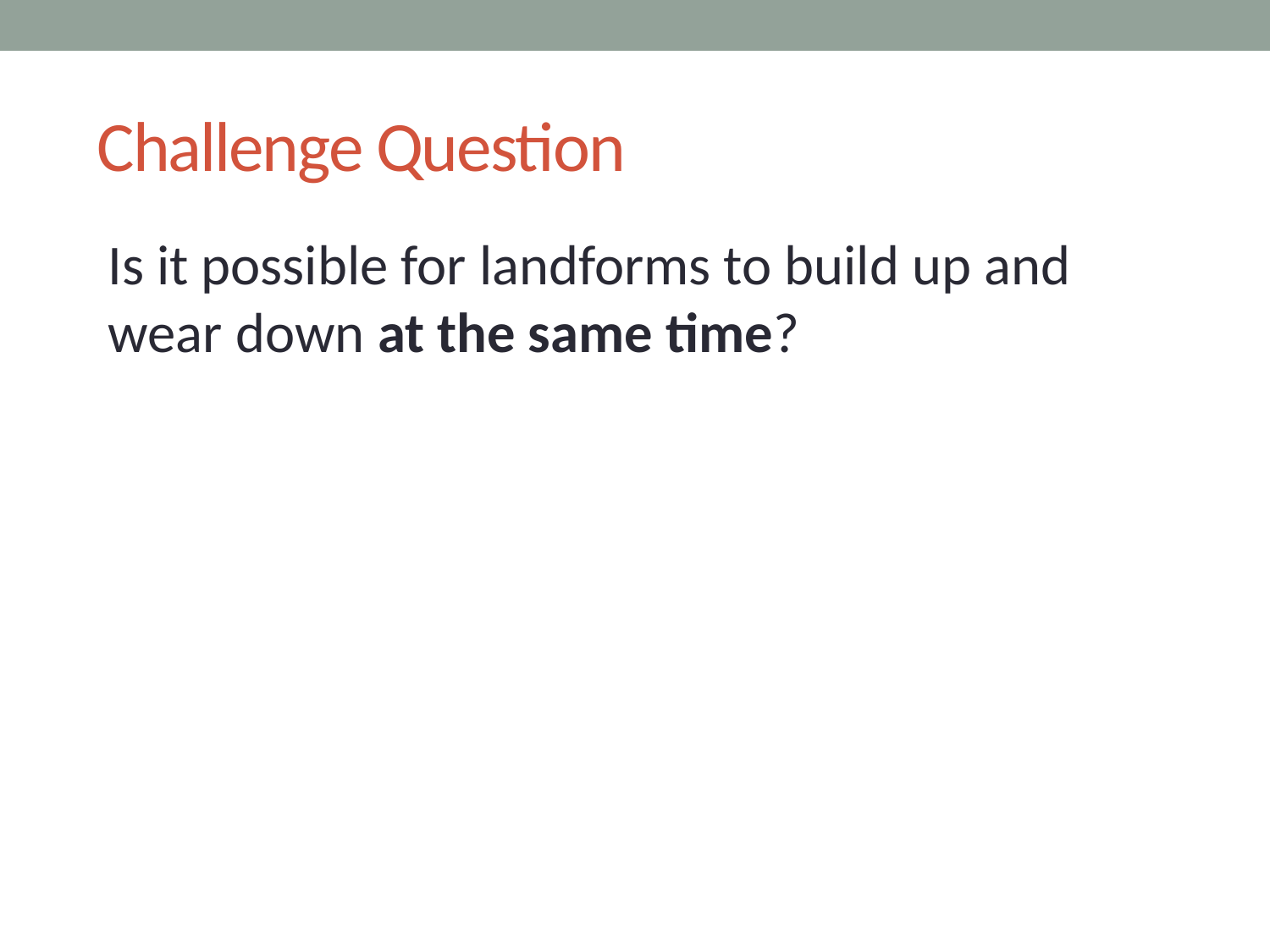

# Challenge Question
Is it possible for landforms to build up and wear down at the same time?